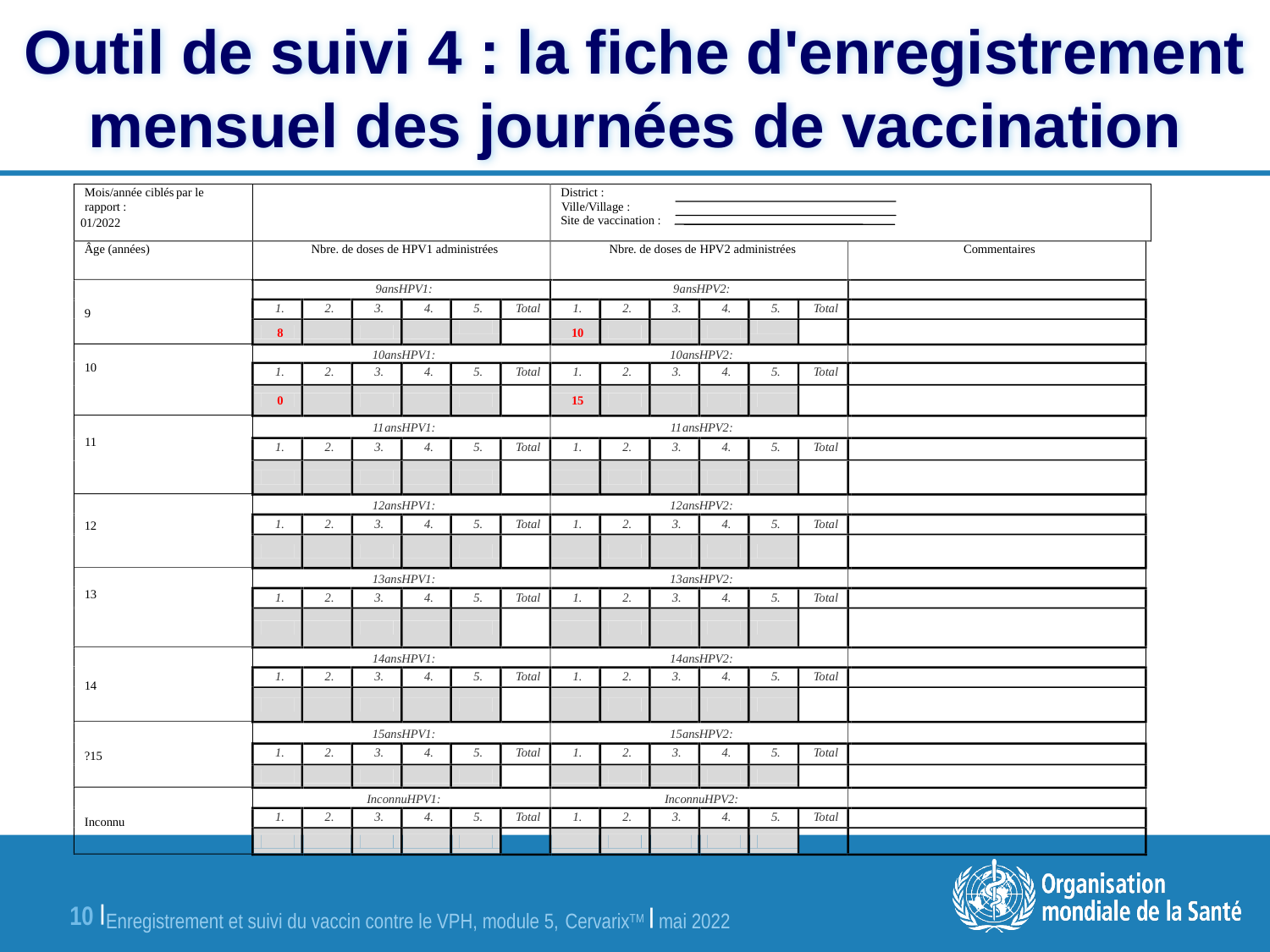

# Outil de suivi 4 : la fiche d'enregistrement mensuel des journées de vaccination

Mois/année ciblés

par le

District :

rapport
:

Ville/Village :

Site de vaccination :

01/2022

Âge

(années)

Nbre.

de doses de HPV1 administrées

Nbre
.

de doses de HPV2 administrées

Commentaires

9
ans
HPV1:

9
ans
HPV2:

1.

2.

3.

4.

5.

Total

1.

2.

3.

4.

5.

Total

9

8

10

10
ans
HPV1:

10
ans
HPV2:

10

1.

2.

3.

4.

5.

Total

1.

2.

3.

4.

5.

Total

0

15

11
ans
HPV1:

11
ans
HPV2:

11

1.

2.

3.

4.

5.

Total

1.

2.

3.

4.

5.

Total

12
ans
HPV1:

12
ans
HPV2:

12

1.

2.

3.

4.

5.

Total

1.

2.

3.

4.

5.

Total

13
ans
HPV1:

13
ans
HPV2:

13

1.

2.

3.

4.

5.

Total

1.

2.

3.

4.

5.

Total

14
ans
HPV1:

14
ans
HPV2:

1.

2.

3.

4.

5.

Total

1.

2.

3.

4.

5.

Tot
al

14

15
ans
HPV1:

15
ans
HPV2:

1.

2.

3.

4.

5.

Total

1.

2.

3.

4.

5.

Total

?15

Inconnu
HPV1:

Inconnu
HPV2:

1.

2.

3.
Inconnu

4.

5.

Total

1.

2.

3.

4.

5.

Tot
al